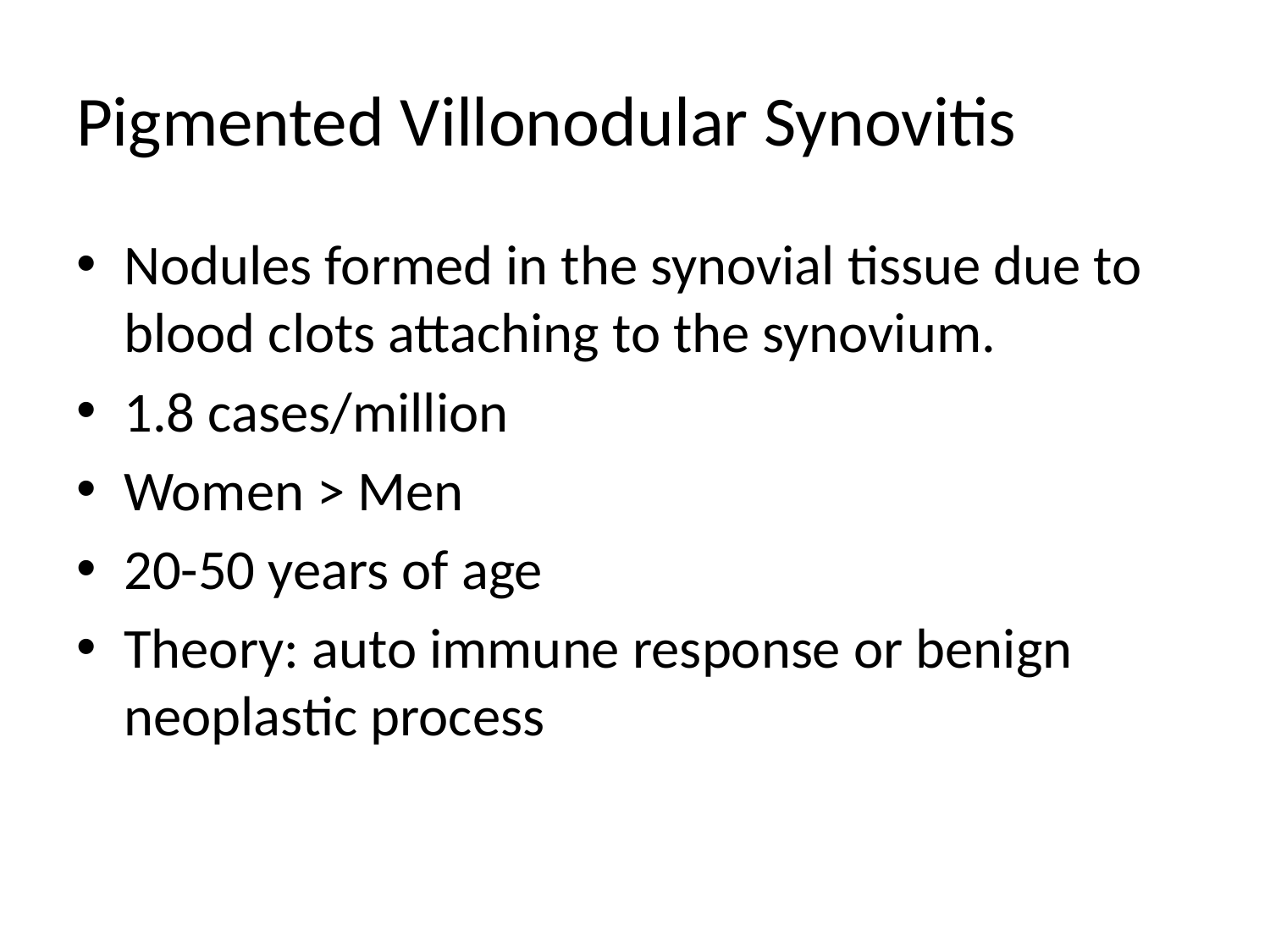

# Pigmented Villonodular Synovitis
Nodules formed in the synovial tissue due to blood clots attaching to the synovium.
1.8 cases/million
Women > Men
20-50 years of age
Theory: auto immune response or benign neoplastic process